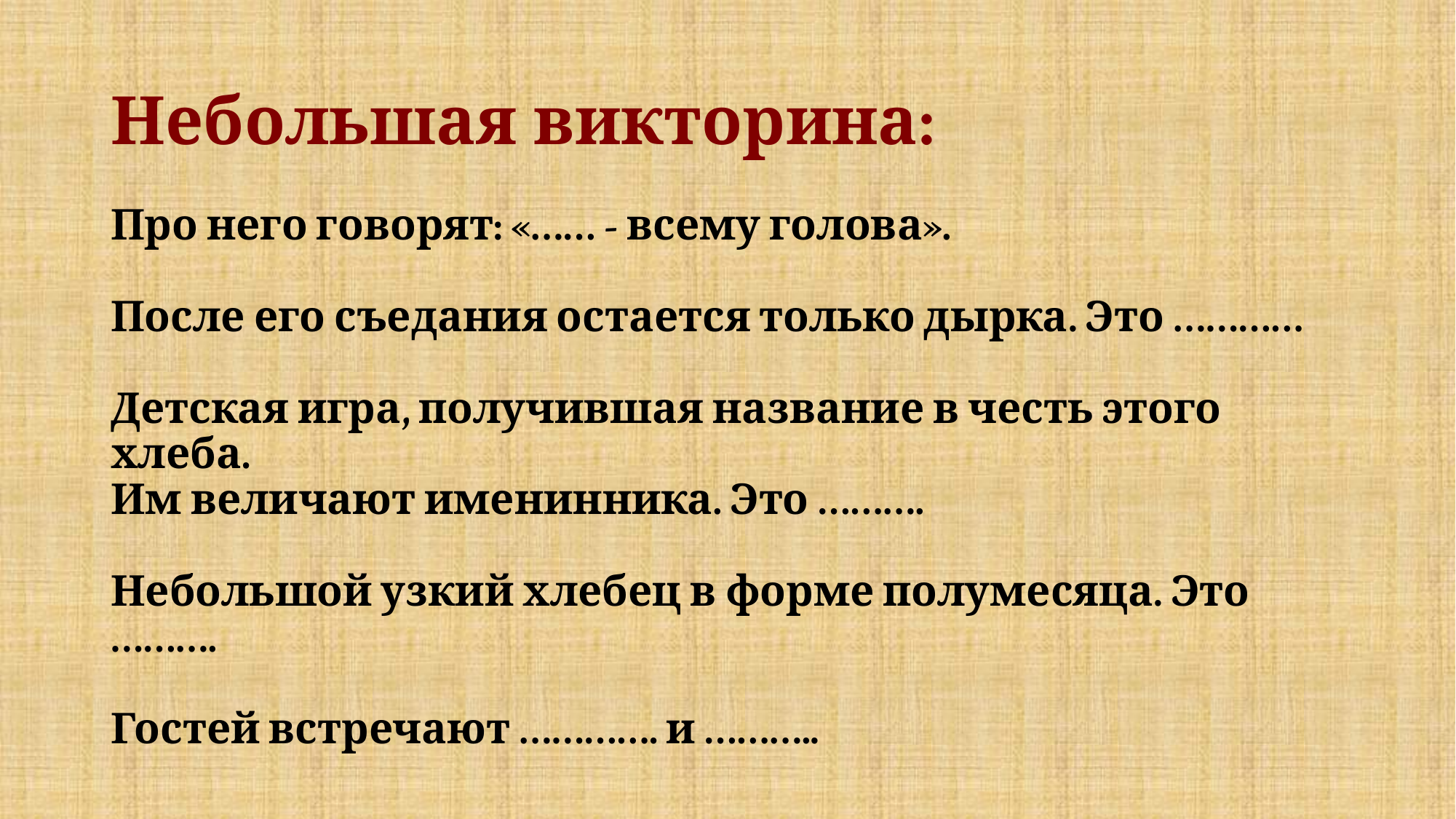

# Небольшая викторина:
Про него говорят: «…… - всему голова».
После его съедания остается только дырка. Это …………
Детская игра, получившая название в честь этого хлеба.
Им величают именинника. Это ……….
Небольшой узкий хлебец в форме полумесяца. Это ……….
Гостей встречают …………. и ………..